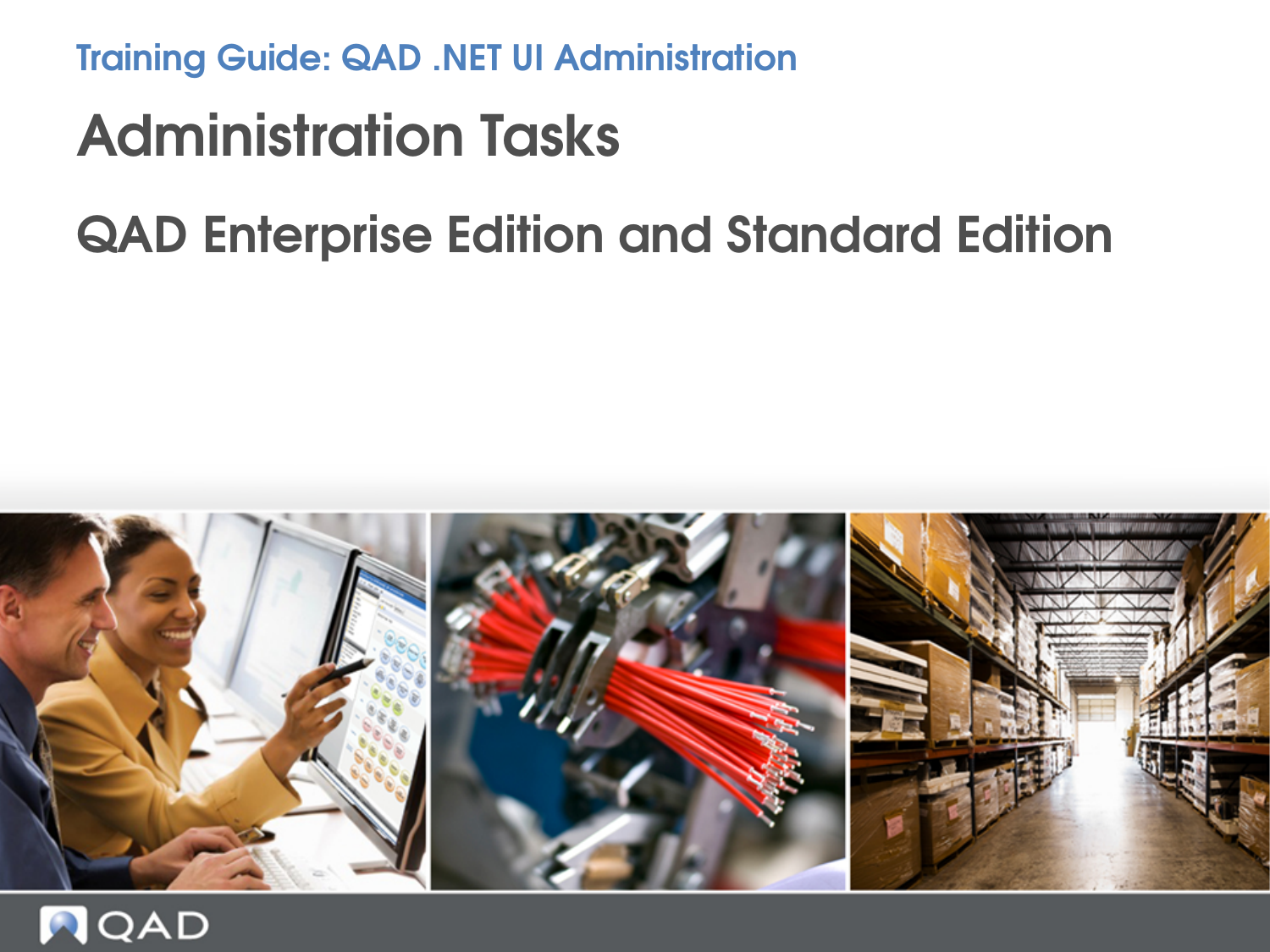

Training Guide: QAD .NET UI Administration
# Administration Tasks
QAD Enterprise Edition and Standard Edition